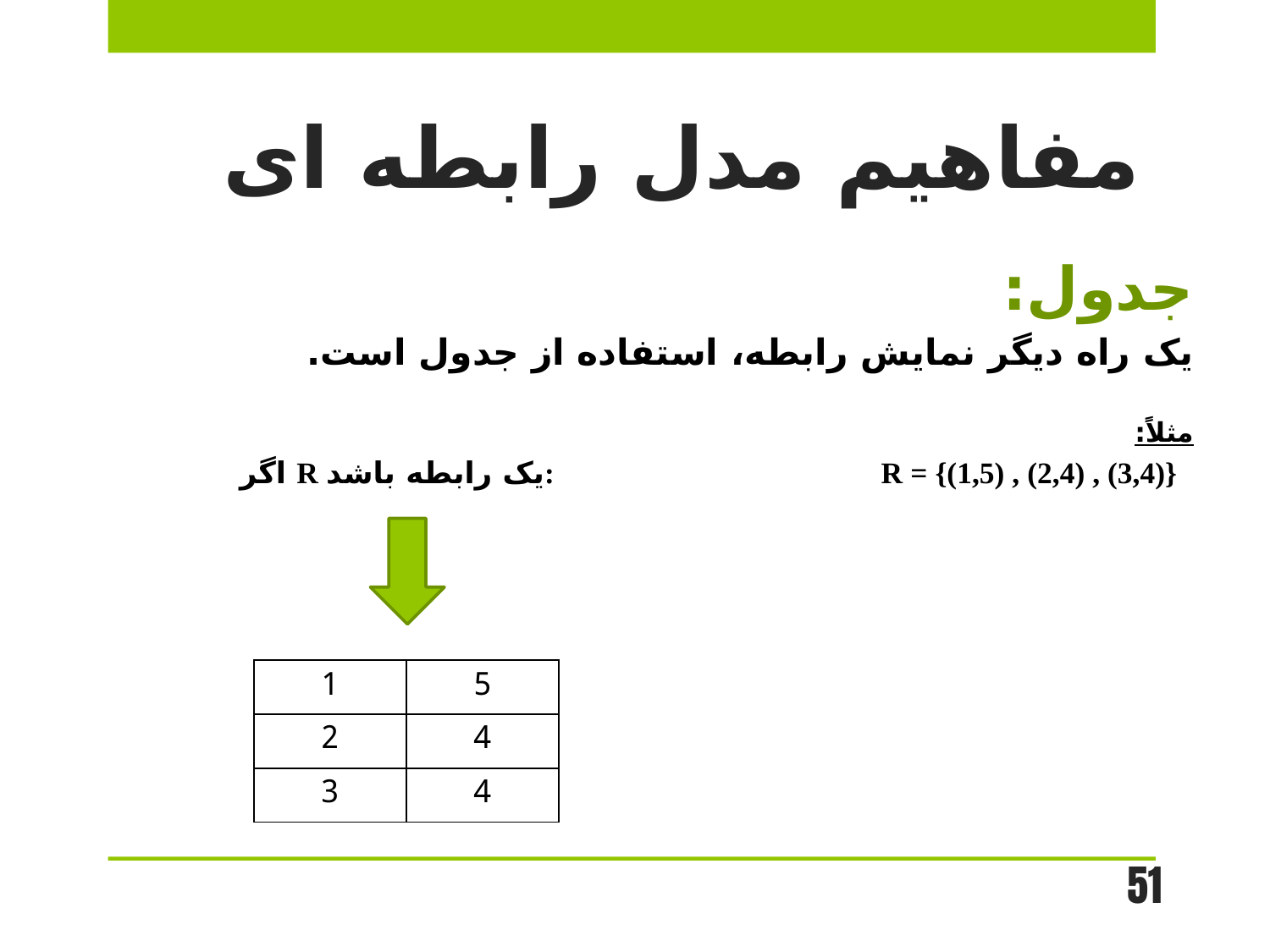

# مفاهیم مدل رابطه ای
جدول:
یک راه دیگر نمایش رابطه، استفاده از جدول است.

مثلاً:
اگر R یک رابطه باشد:                                           R = {(1,5) , (2,4) , (3,4)}

| 1 | 5 |
| --- | --- |
| 2 | 4 |
| 3 | 4 |
51